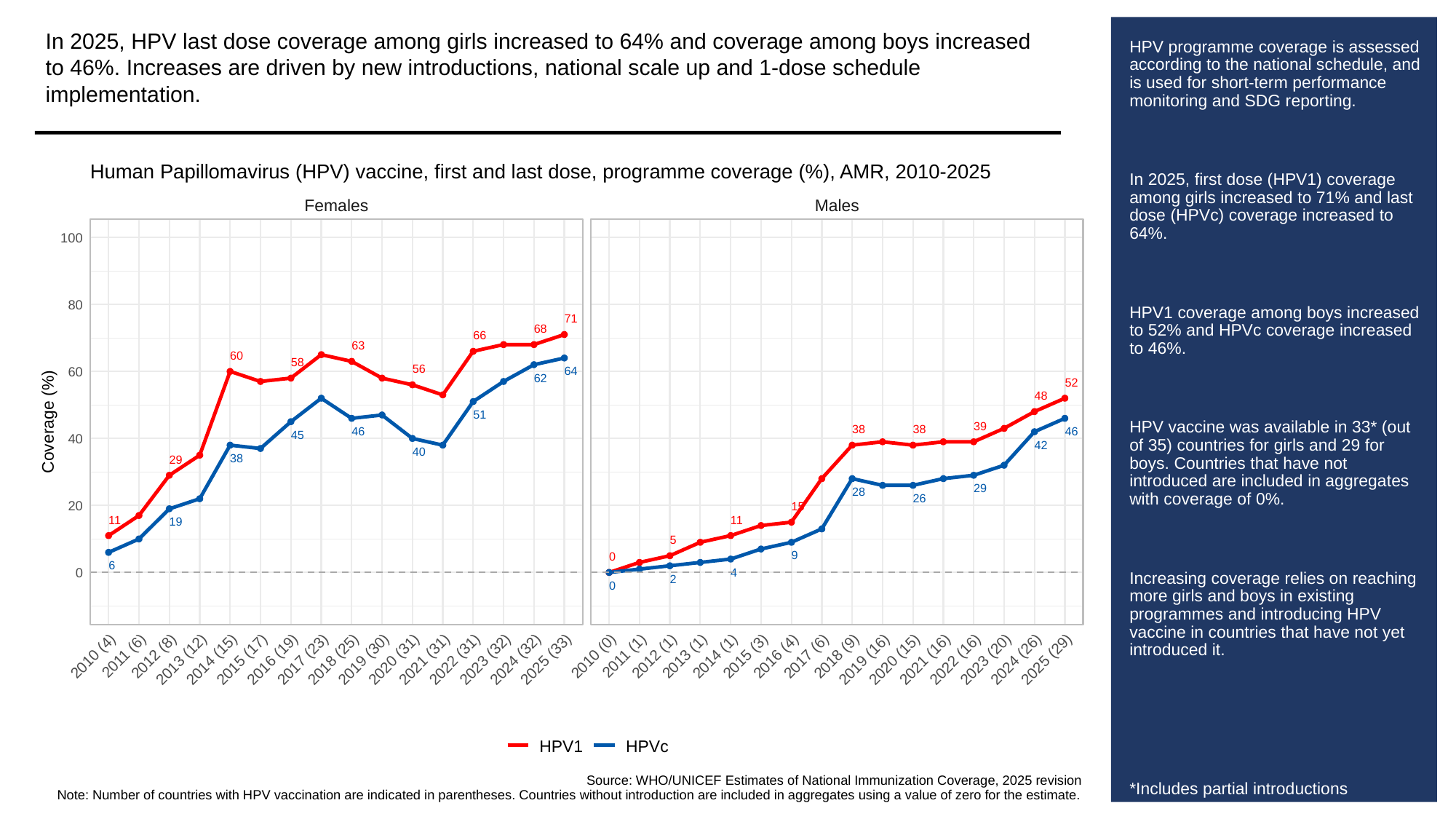

In 2025, HPV last dose coverage among girls increased to 64% and coverage among boys increased to 46%. Increases are driven by new introductions, national scale up and 1-dose schedule implementation.
# HPV programme coverage is assessed according to the national schedule, and is used for short-term performance monitoring and SDG reporting.

In 2025, first dose (HPV1) coverage among girls increased to 71% and last dose (HPVc) coverage increased to 64%.

HPV1 coverage among boys increased to 52% and HPVc coverage increased to 46%.

HPV vaccine was available in 33* (out of 35) countries for girls and 29 for boys. Countries that have not introduced are included in aggregates with coverage of 0%.

Increasing coverage relies on reaching more girls and boys in existing programmes and introducing HPV vaccine in countries that have not yet introduced it.

*Includes partial introductions

Human Papillomavirus (HPV) vaccine, first and last dose, programme coverage (%), AMR, 2010-2025
Females
Males

100

80

71
68
66

63

60

58

56
64
60

62

52

48

51

Coverage (%)

39
38
38

46
46

45
40

42

40

38
29

29
28
26

20
15

11
11
19

5

9
0

6

4
0

2
0

2011 (6)
2011 (1)
2010 (4)
2012 (8)
2010 (0)
2012 (1)
2013 (1)
2014 (1)
2015 (3)
2016 (4)
2017 (6)
2018 (9)
2013 (12)
2014 (15)
2015 (17)
2016 (19)
2017 (23)
2018 (25)
2019 (30)
2020 (31)
2021 (31)
2022 (31)
2023 (32)
2024 (32)
2025 (33)
2019 (16)
2020 (15)
2021 (16)
2022 (16)
2023 (20)
2024 (26)
2025 (29)
HPV1
HPVc

Source: WHO/UNICEF Estimates of National Immunization Coverage, 2025 revision
Note: Number of countries with HPV vaccination are indicated in parentheses. Countries without introduction are included in aggregates using a value of zero for the estimate.